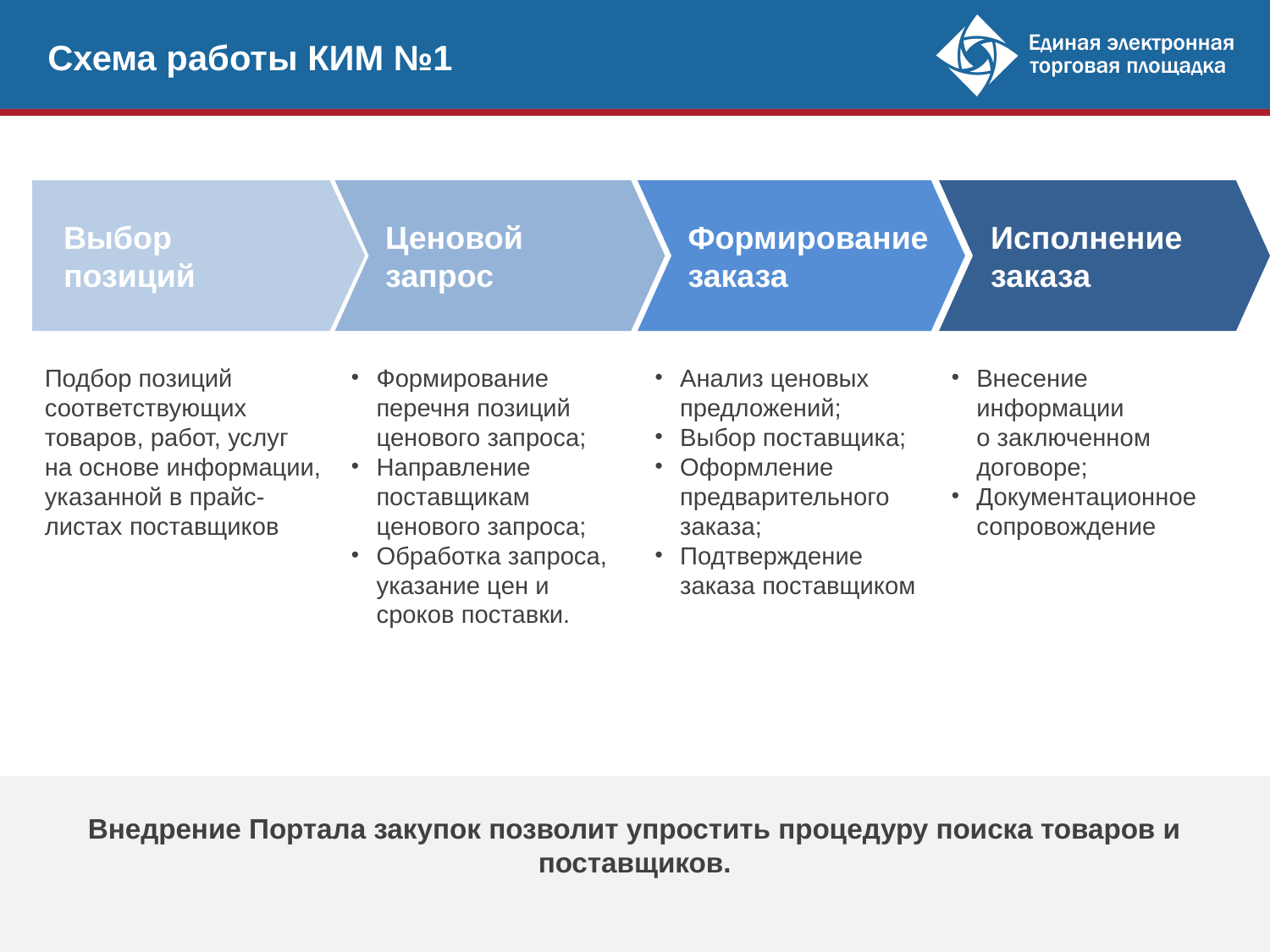

# Схема работы КИМ №1

Выбор позиций
Ценовой запрос
Формирование заказа
Исполнение заказа
Подбор позиций соответствующих товаров, работ, услуг
на основе информации, указанной в прайс-листах поставщиков

Формирование перечня позиций ценового запроса;
Направление поставщикам ценового запроса;
Обработка запроса,  указание цен и сроков поставки.
Анализ ценовых предложений;
Выбор поставщика;
Оформление предварительного заказа;
Подтверждение заказа поставщиком
Внесение информации
о заключенном договоре;
Документационное сопровождение

Внедрение Портала закупок позволит упростить процедуру поиска товаров и поставщиков.